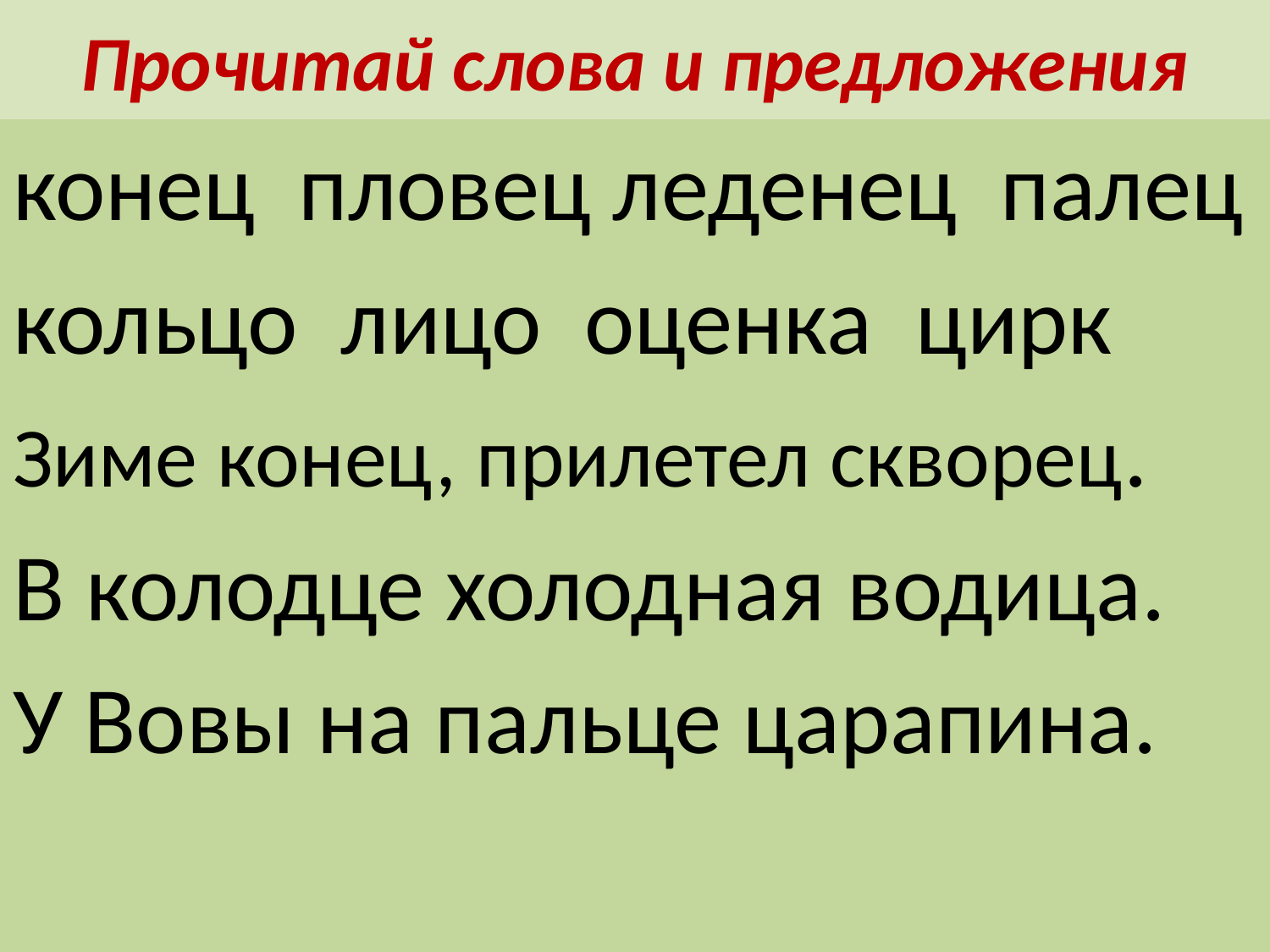

# Прочитай слова и предложения
конец  пловец леденец  палец
кольцо  лицо  оценка  цирк
Зиме конец, прилетел скворец.
В колодце холодная водица.
У Вовы на пальце царапина.